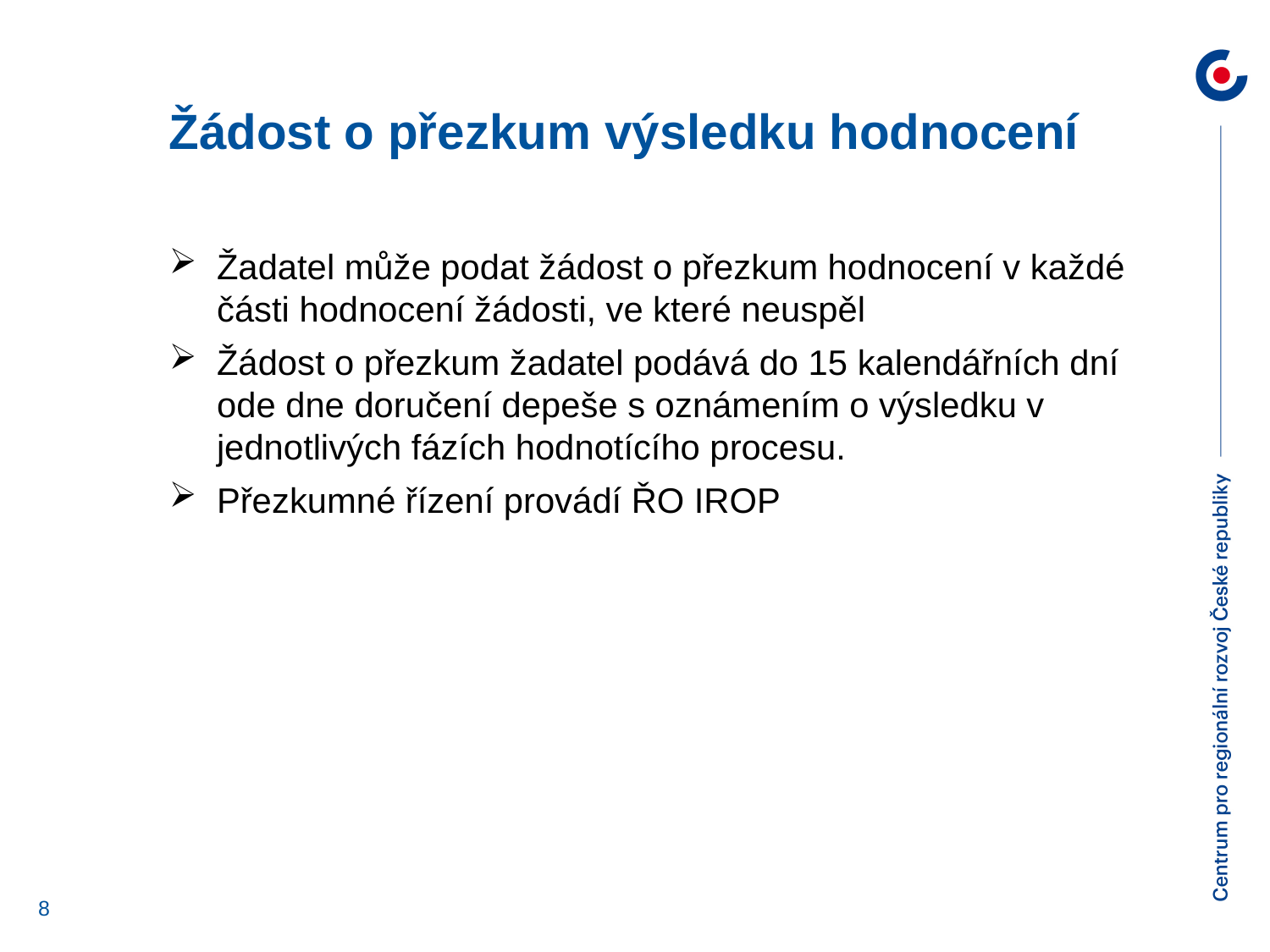

Žádost o přezkum výsledku hodnocení
Žadatel může podat žádost o přezkum hodnocení v každé části hodnocení žádosti, ve které neuspěl
Žádost o přezkum žadatel podává do 15 kalendářních dní ode dne doručení depeše s oznámením o výsledku v jednotlivých fázích hodnotícího procesu.
Přezkumné řízení provádí ŘO IROP
8